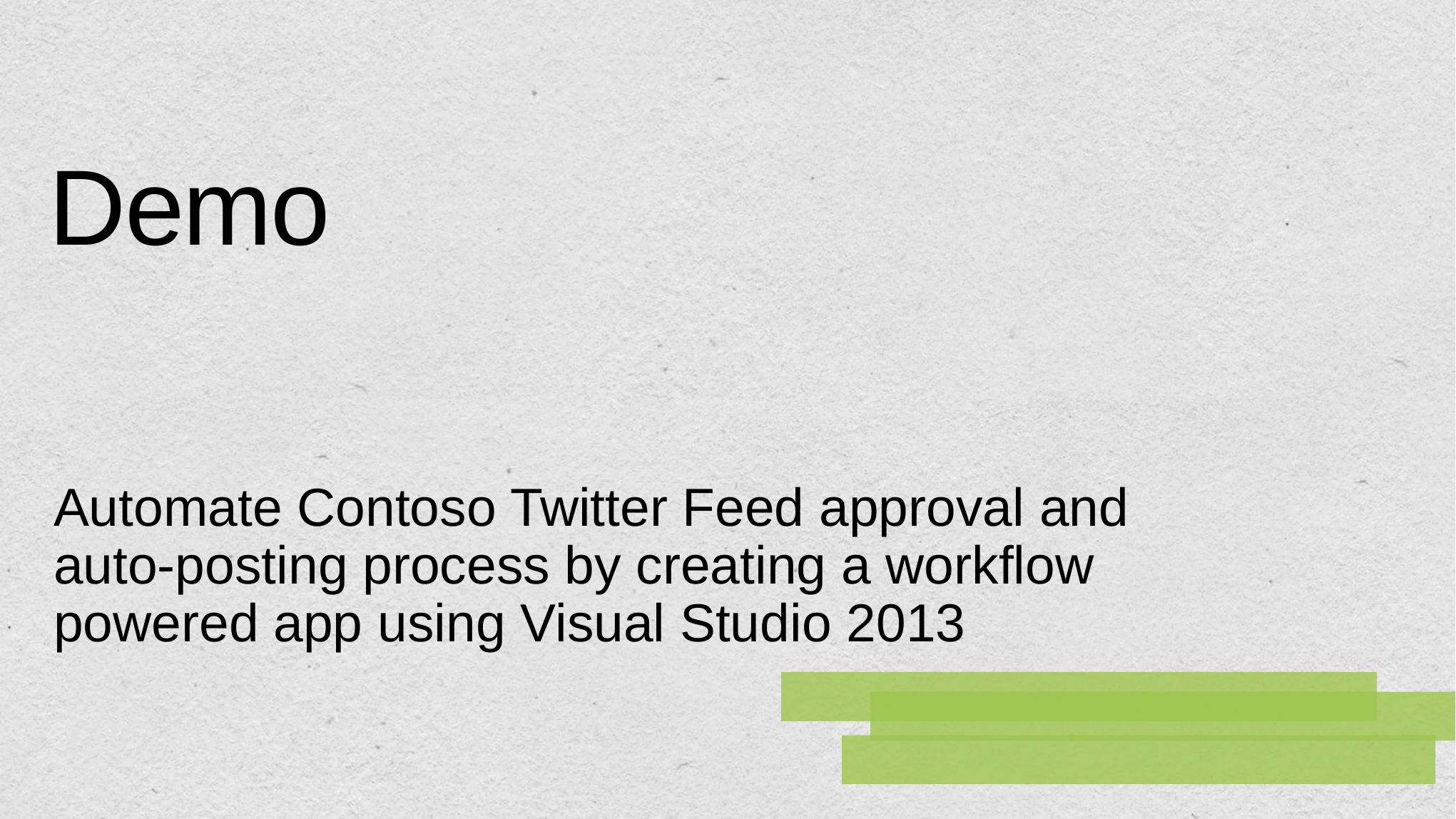

# Demo
Automate Contoso Twitter Feed approval and auto-posting process by creating a workflow powered app using Visual Studio 2013